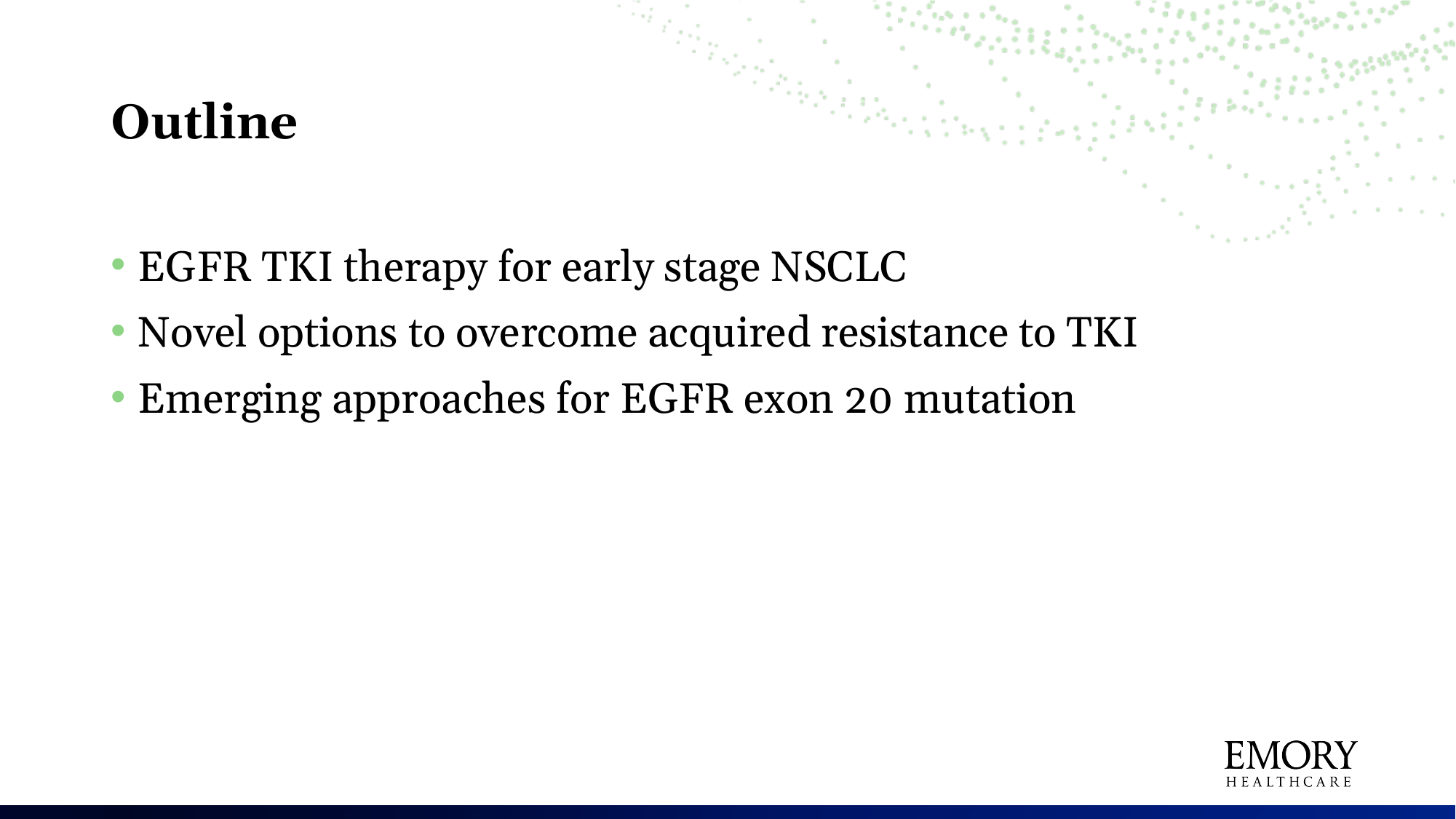

# Outline
EGFR TKI therapy for early stage NSCLC
Novel options to overcome acquired resistance to TKI
Emerging approaches for EGFR exon 20 mutation